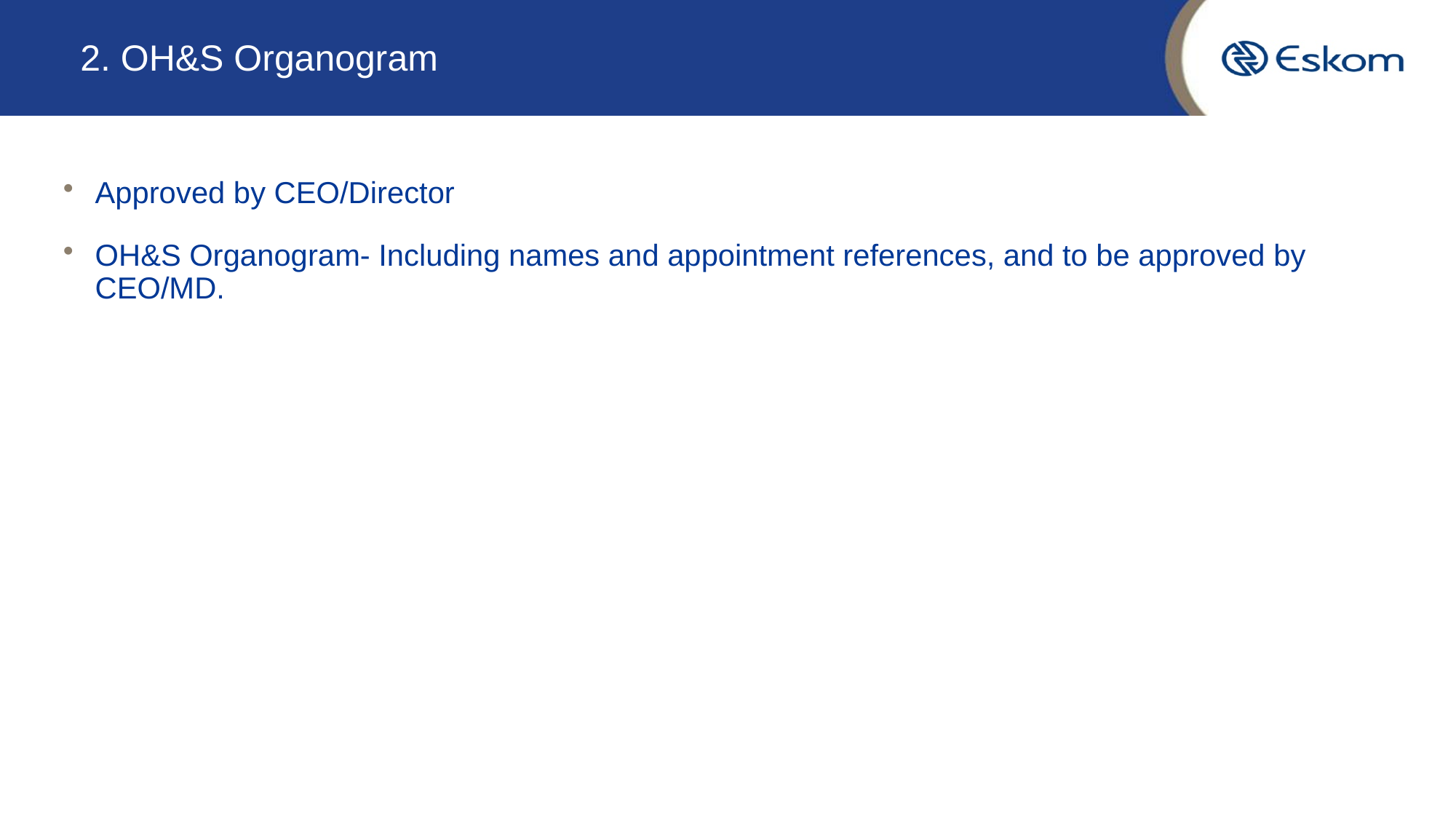

# 2. OH&S Organogram
Approved by CEO/Director
OH&S Organogram- Including names and appointment references, and to be approved by CEO/MD.